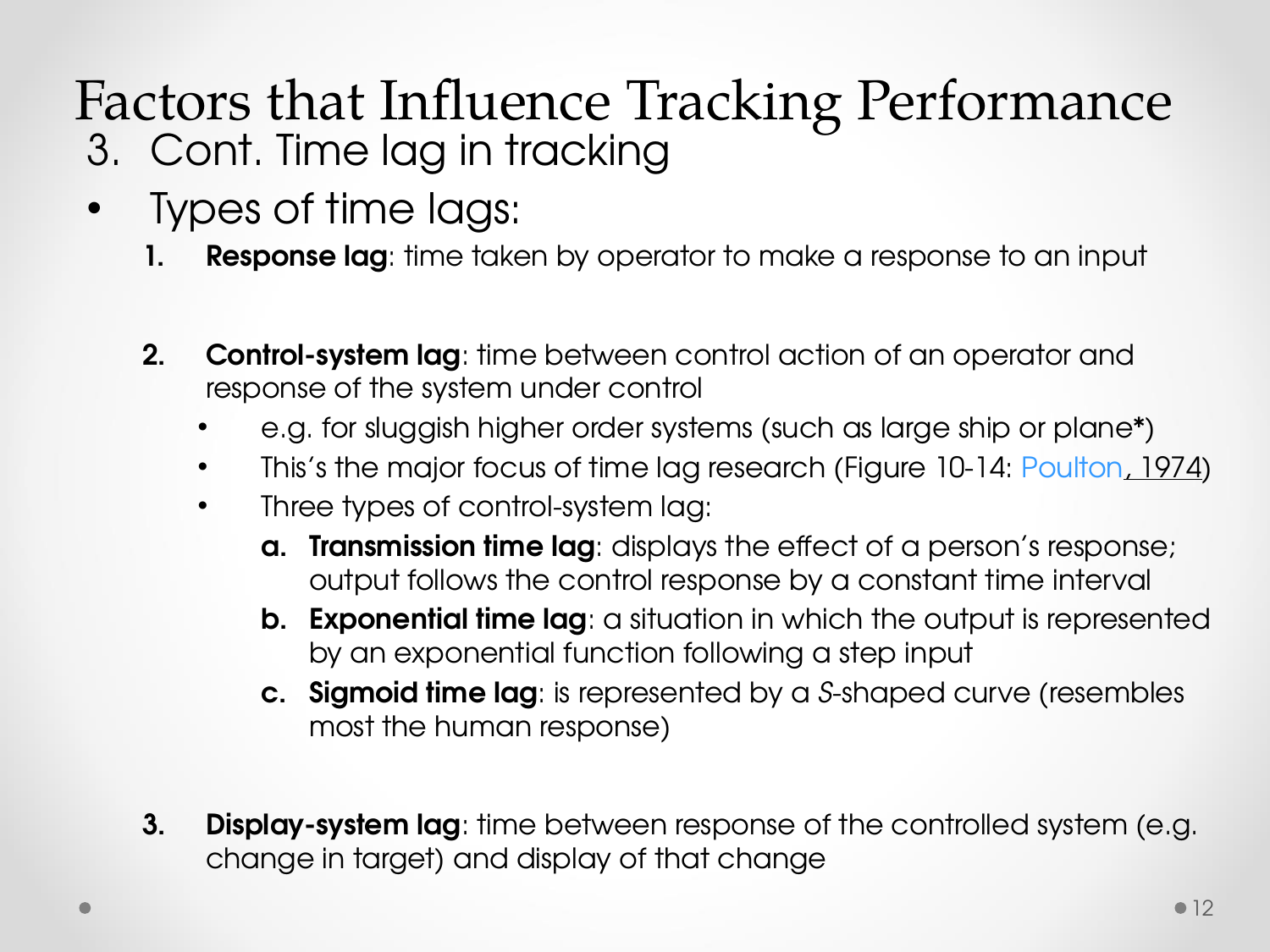

# Factors that Influence Tracking Performance

Cont. Time lag in tracking
Types of time lags:
Response lag: time taken by operator to make a response to an input

Control-system lag: time between control action of an operator and response of the system under control
e.g. for sluggish higher order systems (such as large ship or plane*)
This’s the major focus of time lag research (Figure 10-14: Poulton, 1974)
Three types of control-system lag:
Transmission time lag: displays the effect of a person’s response; output follows the control response by a constant time interval
Exponential time lag: a situation in which the output is represented by an exponential function following a step input
Sigmoid time lag: is represented by a S-shaped curve (resembles most the human response)

Display-system lag: time between response of the controlled system (e.g. change in target) and display of that change

12